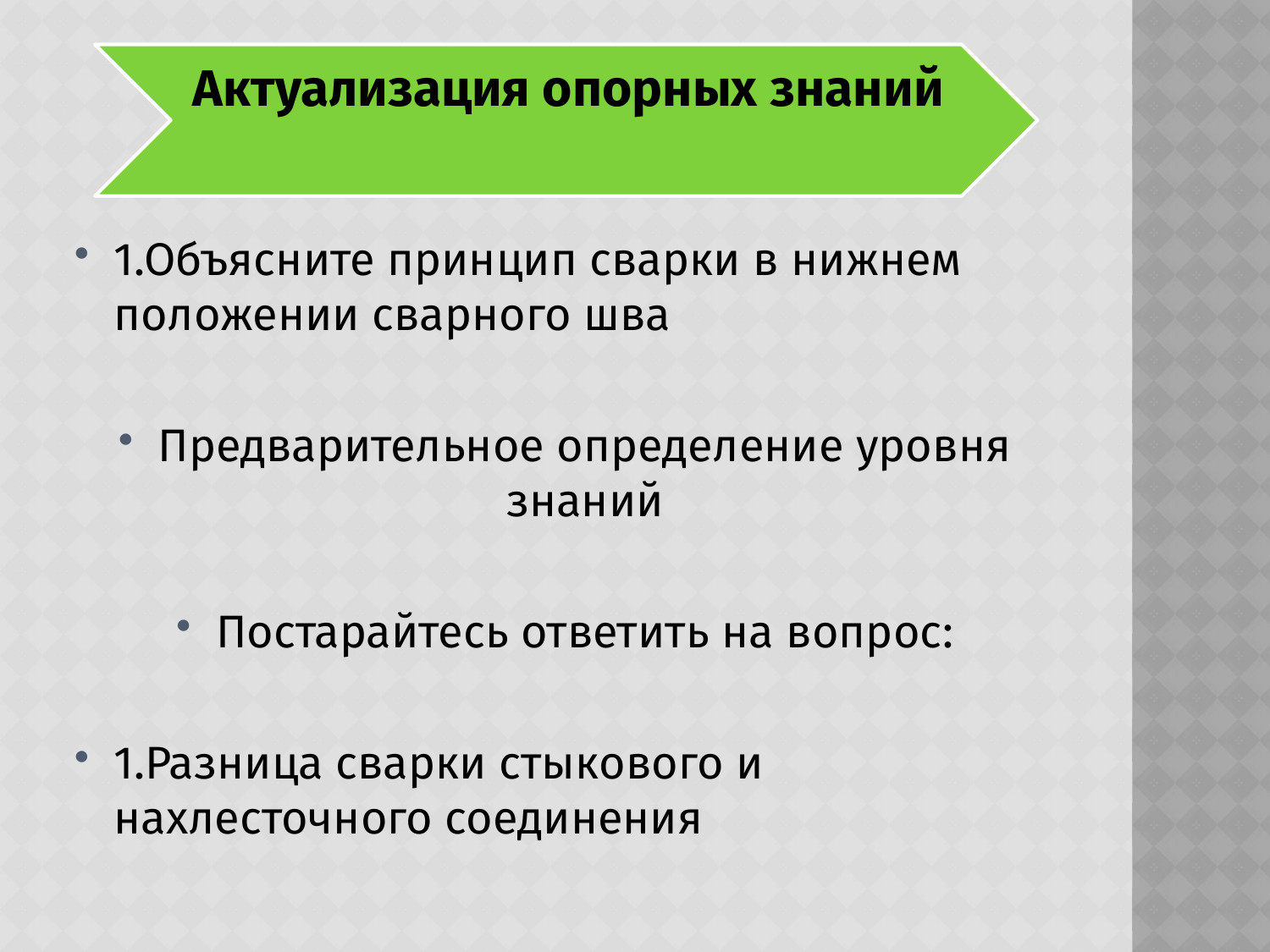

Актуализация опорных знаний
1.Объясните принцип сварки в нижнем положении сварного шва

Предварительное определение уровня знаний

Постарайтесь ответить на вопрос:

1.Разница сварки стыкового и нахлесточного соединения